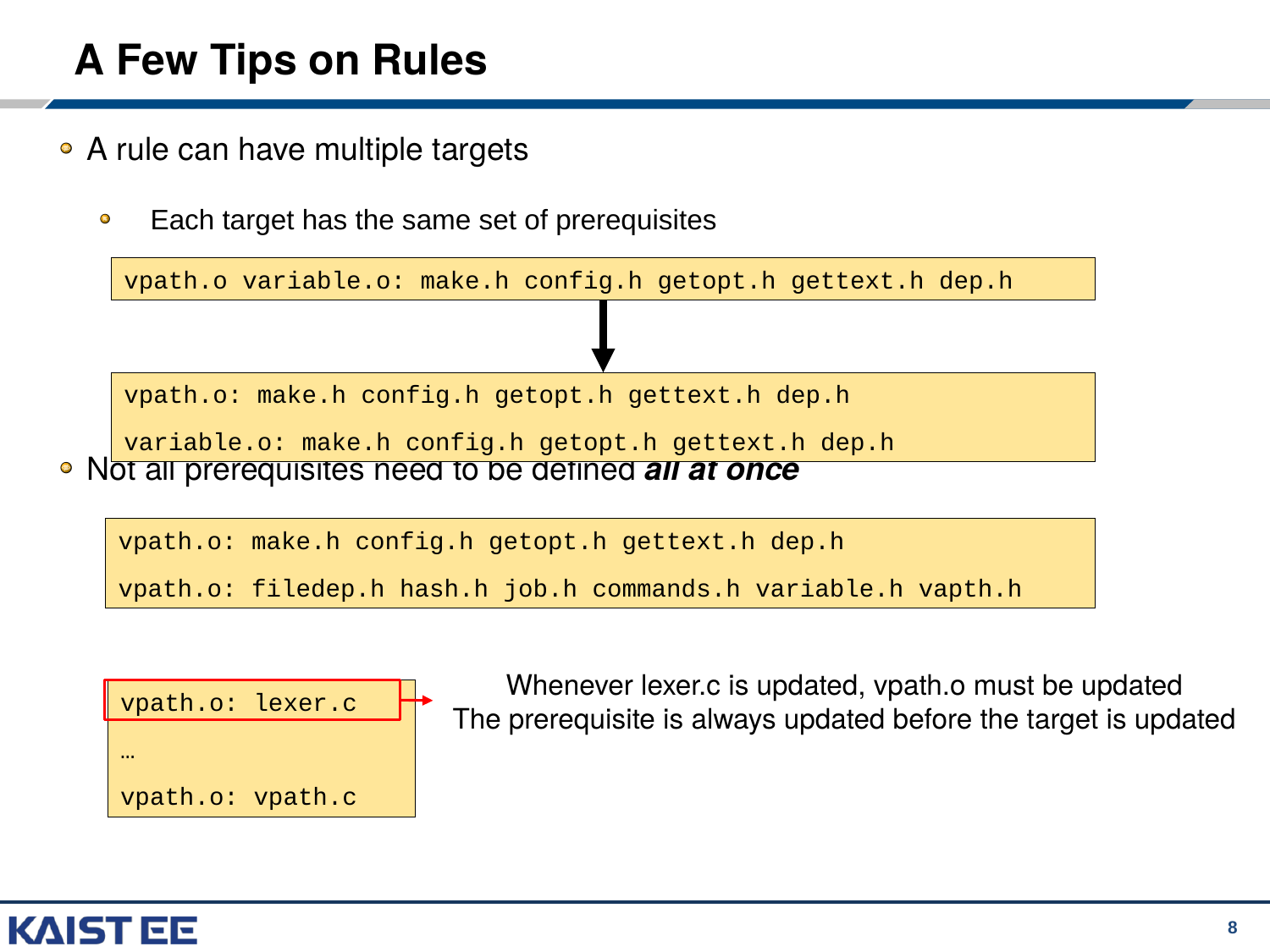

# A Few Tips on Rules
A rule can have multiple targets
Each target has the same set of prerequisites

Not all prerequisites need to be defined all at once
vpath.o variable.o: make.h config.h getopt.h gettext.h dep.h
vpath.o: make.h config.h getopt.h gettext.h dep.h
variable.o: make.h config.h getopt.h gettext.h dep.h
vpath.o: make.h config.h getopt.h gettext.h dep.h
vpath.o: filedep.h hash.h job.h commands.h variable.h vapth.h
Whenever lexer.c is updated, vpath.o must be updated
The prerequisite is always updated before the target is updated

vpath.o: lexer.c
…
vpath.o: vpath.c